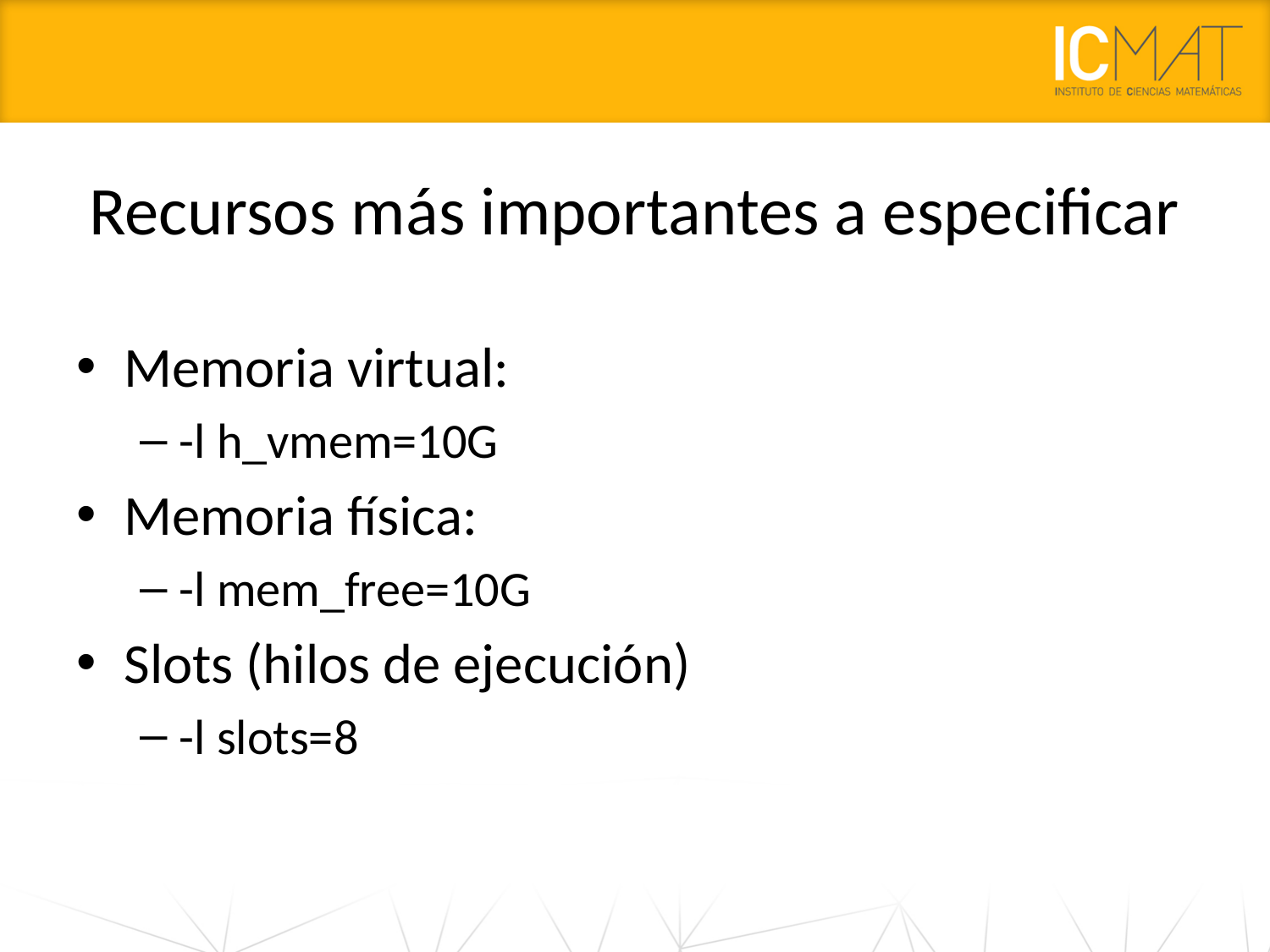

# Recursos más importantes a especificar
Memoria virtual:
-l h_vmem=10G
Memoria física:
-l mem_free=10G
Slots (hilos de ejecución)
-l slots=8